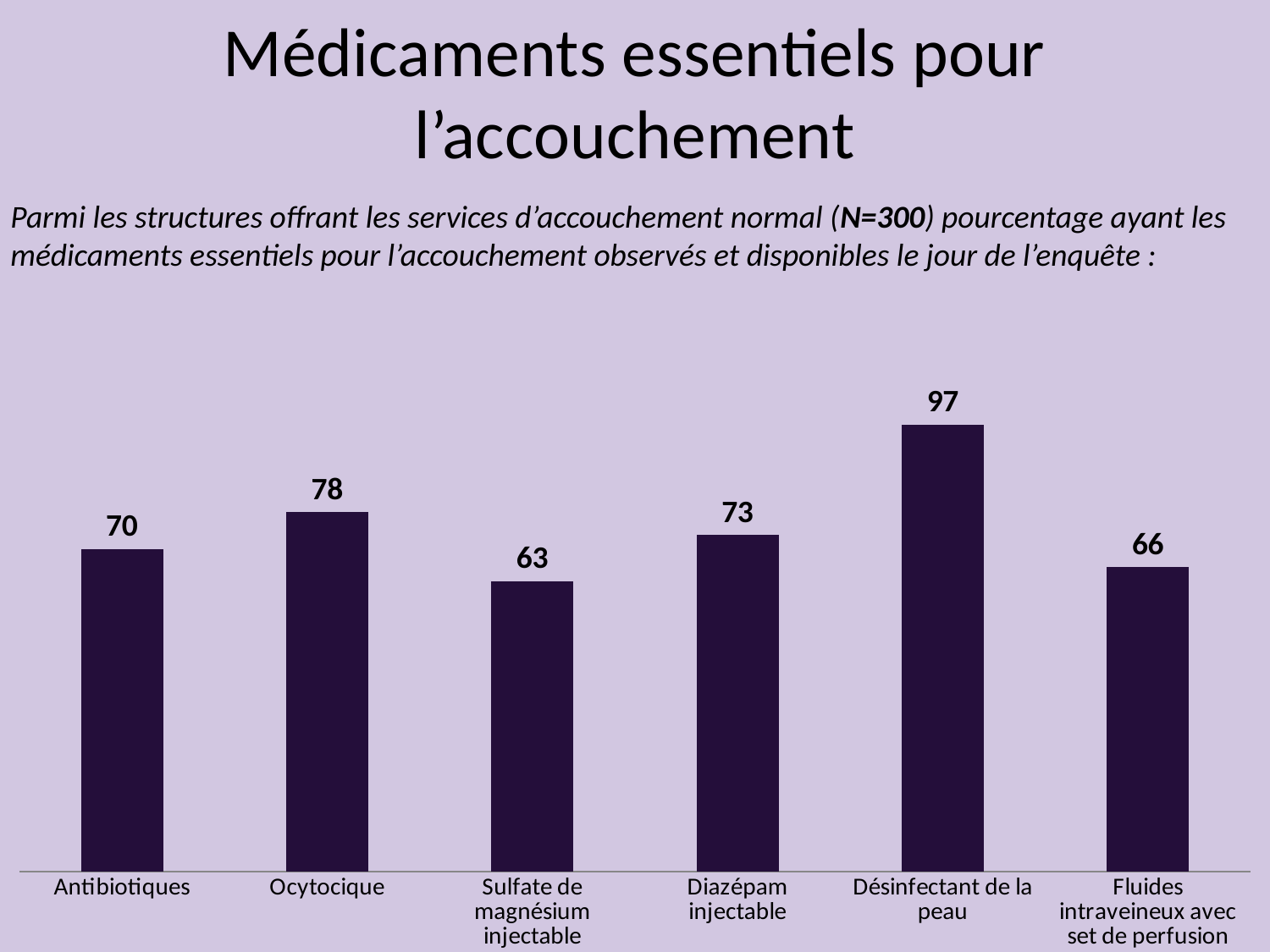

Médicaments essentiels pour l’accouchement
Parmi les structures offrant les services d’accouchement normal (N=300) pourcentage ayant les médicaments essentiels pour l’accouchement observés et disponibles le jour de l’enquête :

### Chart

| Category | Series 1 |
|---|---|
| Antibiotiques | 70.0 |
| Ocytocique | 78.0 |
| Sulfate de magnésium injectable | 63.0 |
| Diazépam injectable | 73.0 |
| Désinfectant de la peau | 97.0 |
| Fluides intraveineux avec set de perfusion | 66.0 |